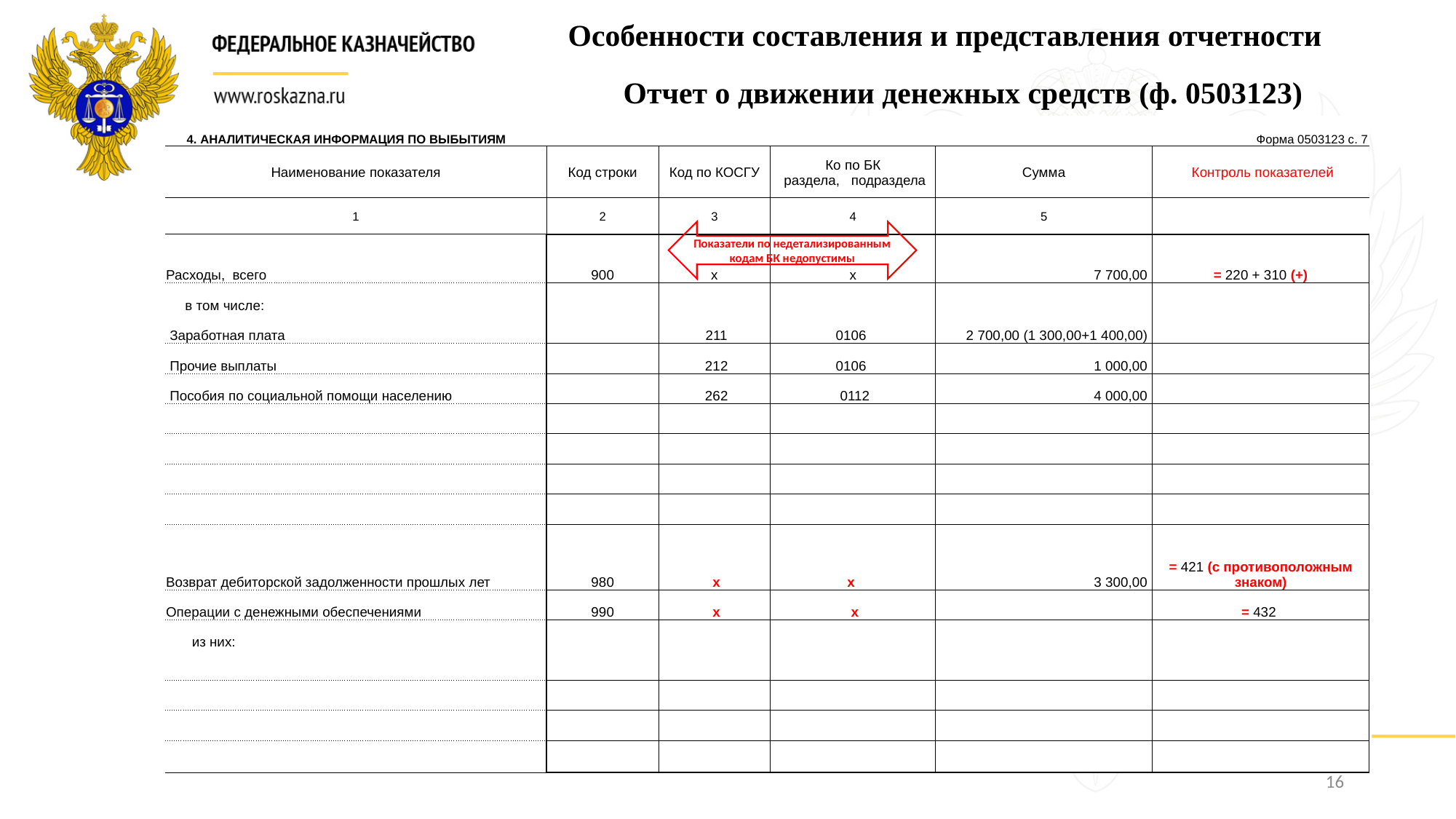

Особенности составления и представления отчетности
Отчет о движении денежных средств (ф. 0503123)
| 4. АНАЛИТИЧЕСКАЯ ИНФОРМАЦИЯ ПО ВЫБЫТИЯМ |  |  |  |  | Форма 0503123 с. 7 |
| --- | --- | --- | --- | --- | --- |
| Наименование показателя | Код строки | Код по КОСГУ | Ко по БК раздела, подраздела | Сумма | Контроль показателей |
| 1 | 2 | 3 | 4 | 5 |  |
| Расходы, всего | 900 | х | х | 7 700,00 | = 220 + 310 (+) |
| в том числе: |  |  |  |  |  |
| Заработная плата |  | 211 | 0106 | 2 700,00 (1 300,00+1 400,00) |  |
| Прочие выплаты |  | 212 | 0106 | 1 000,00 |  |
| Пособия по социальной помощи населению |  | 262 | 0112 | 4 000,00 |  |
|  |  |  |  |  |  |
|  |  |  |  |  |  |
|  |  |  |  |  |  |
|  |  |  |  |  |  |
| Возврат дебиторской задолженности прошлых лет | 980 | х | х | 3 300,00 | = 421 (с противоположным знаком) |
| Операции с денежными обеспечениями | 990 | х | х |  | = 432 |
| из них: |  |  |  |  |  |
|  |  |  |  |  |  |
|  |  |  |  |  |  |
|  |  |  |  |  |  |
|  |  |  |  |  |  |
Показатели по недетализированным кодам БК недопустимы
16